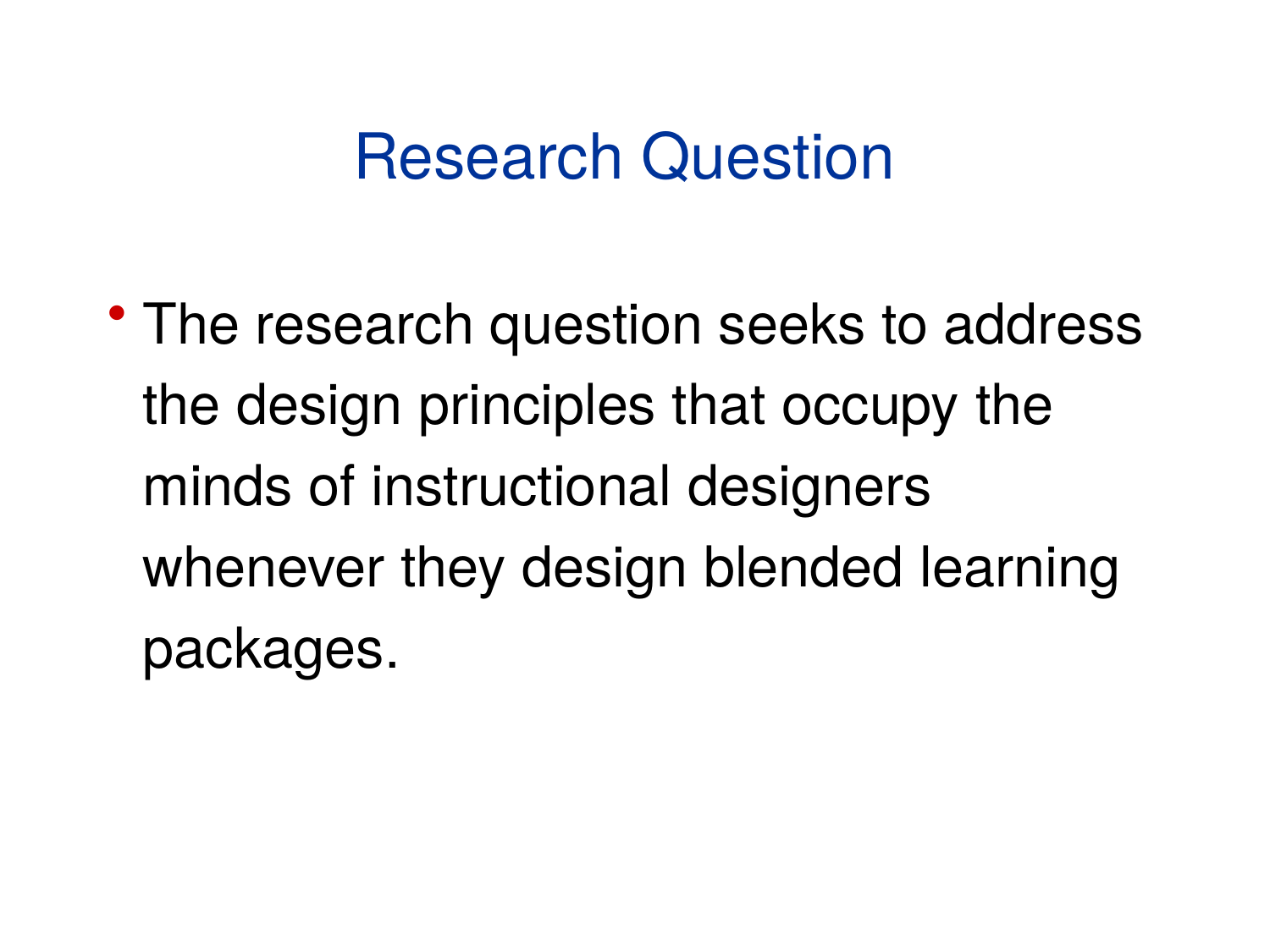

Research Question

The research question seeks to address the design principles that occupy the minds of instructional designers whenever they design blended learning packages.